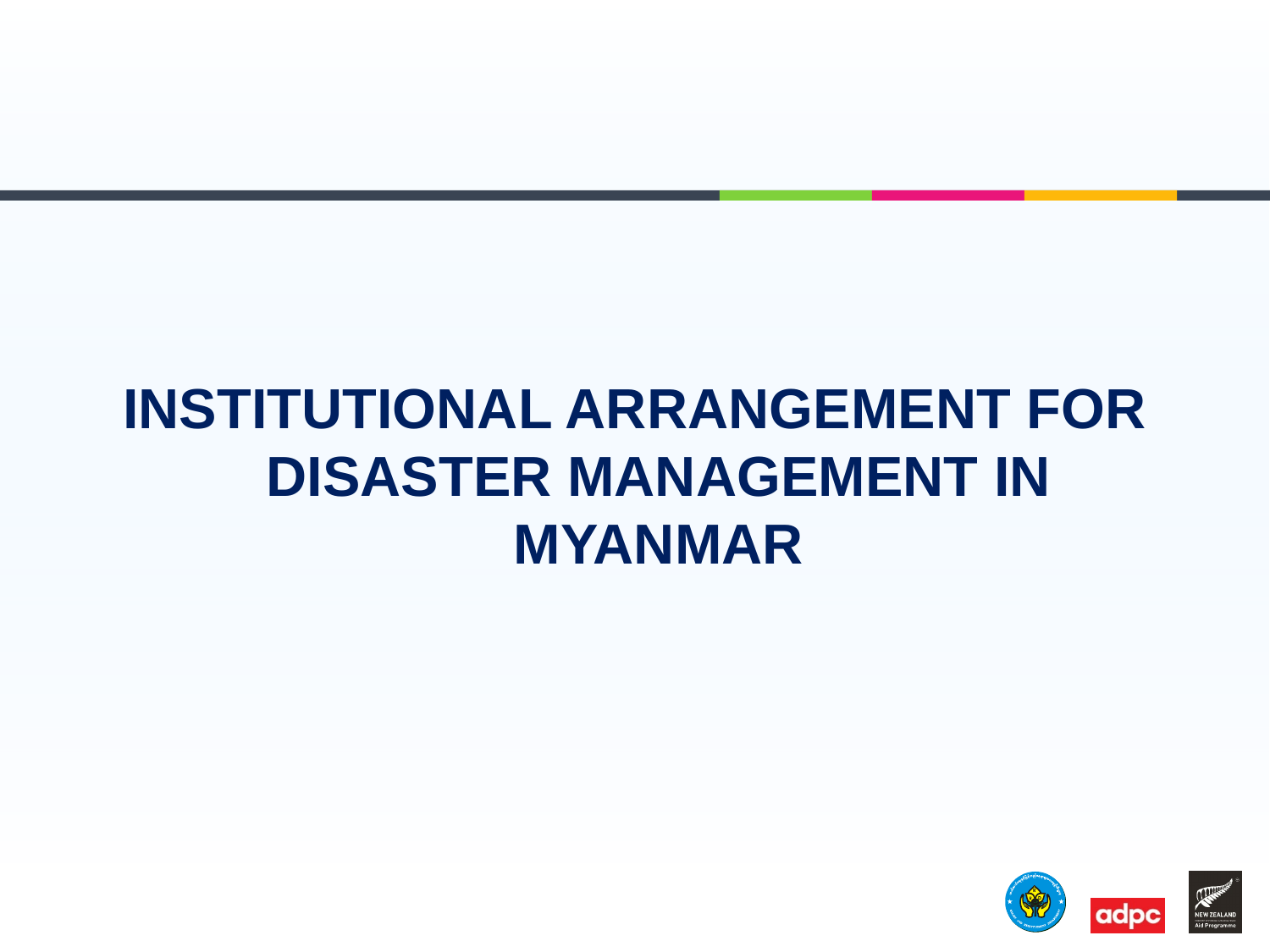

#

INSTITUTIONAL ARRANGEMENT FOR DISASTER MANAGEMENT IN MYANMAR